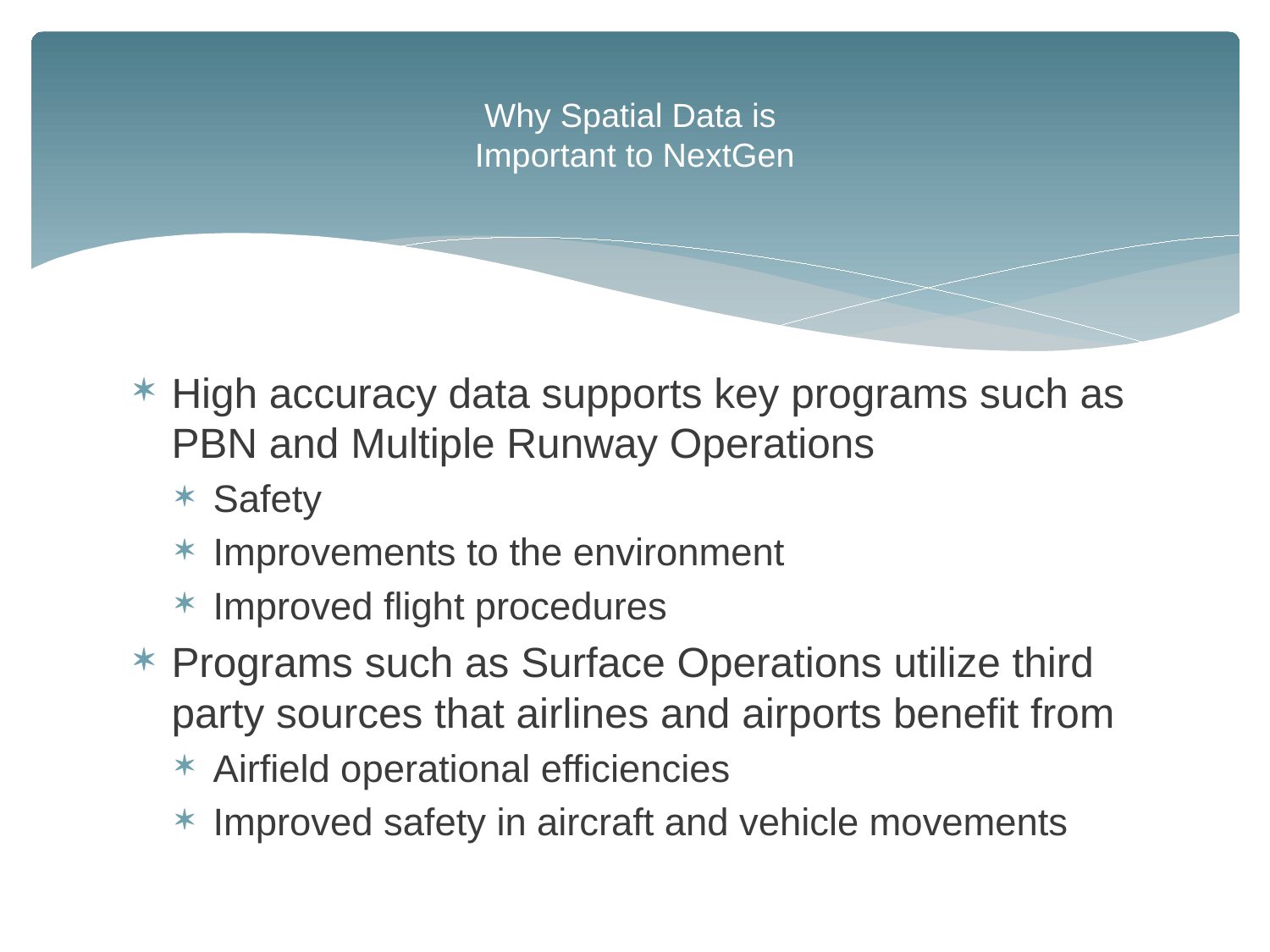

# Why Spatial Data is Important to NextGen
High accuracy data supports key programs such as PBN and Multiple Runway Operations
Safety
Improvements to the environment
Improved flight procedures
Programs such as Surface Operations utilize third party sources that airlines and airports benefit from
Airfield operational efficiencies
Improved safety in aircraft and vehicle movements